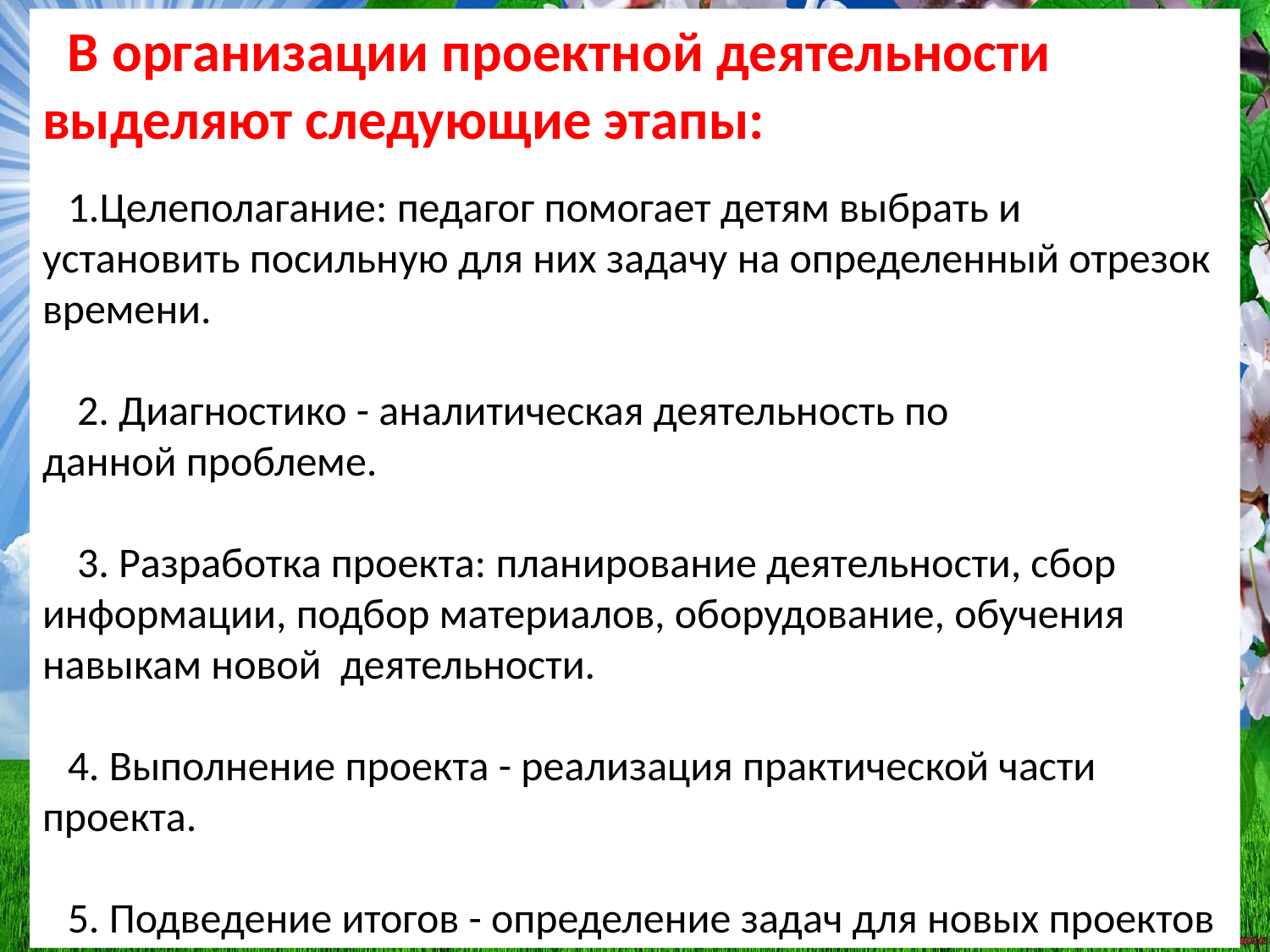

В организации проектной деятельности выделяют следующие этапы:

Целеполагание: педагог помогает детям выбрать и установить посильную для них задачу на определенный отрезок времени.

 2. Диагностико - аналитическая деятельность по данной проблеме.

 3. Разработка проекта: планирование деятельности, сбор информации, подбор материалов, оборудование, обучения навыкам новой  деятельности.

4. Выполнение проекта - реализация практической части проекта.

5. Подведение итогов - определение задач для новых проектов